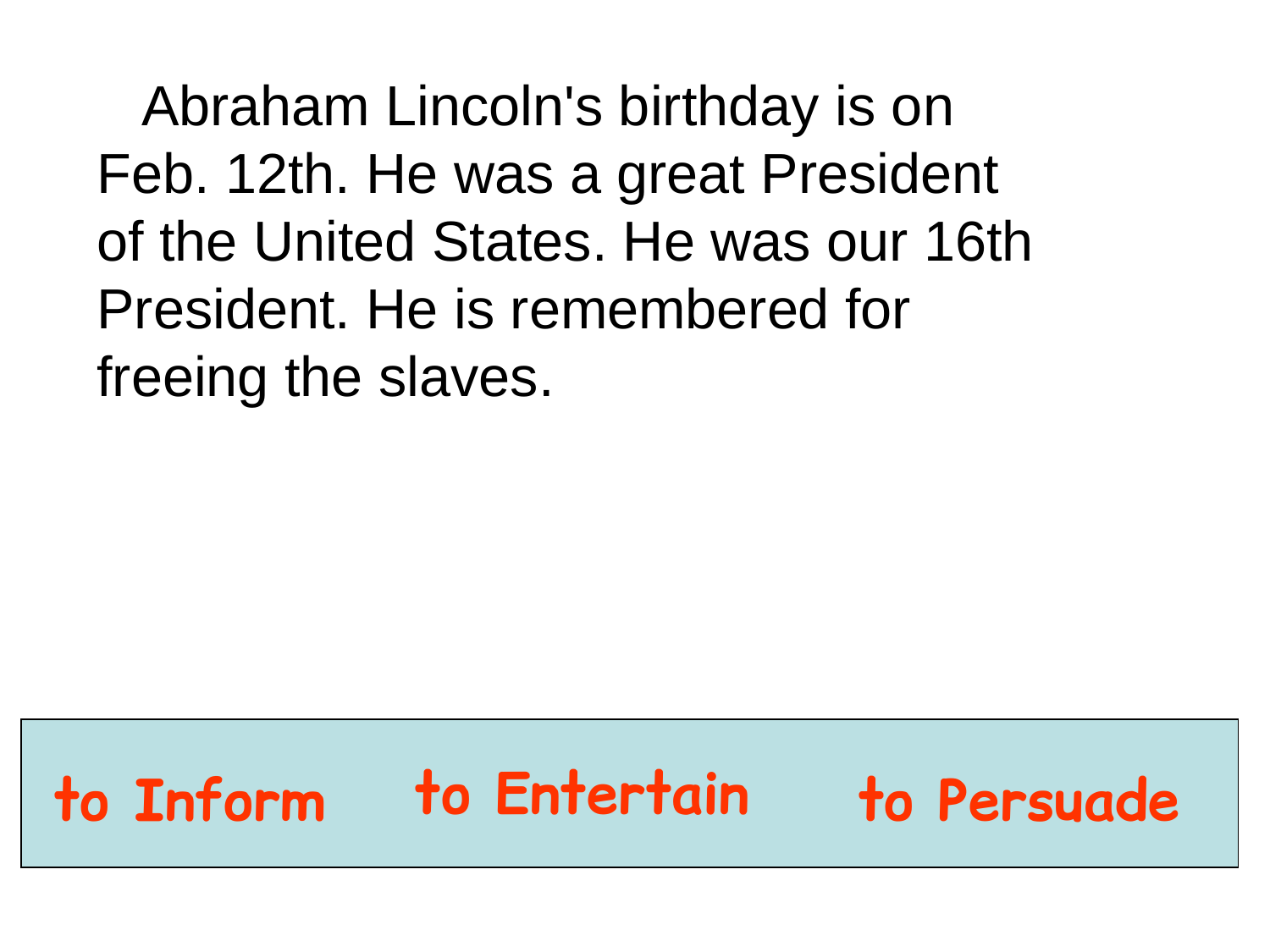

Abraham Lincoln's birthday is on Feb. 12th. He was a great President of the United States. He was our 16th President. He is remembered for freeing the slaves.
 to Inform

 to Persuade
to Entertain